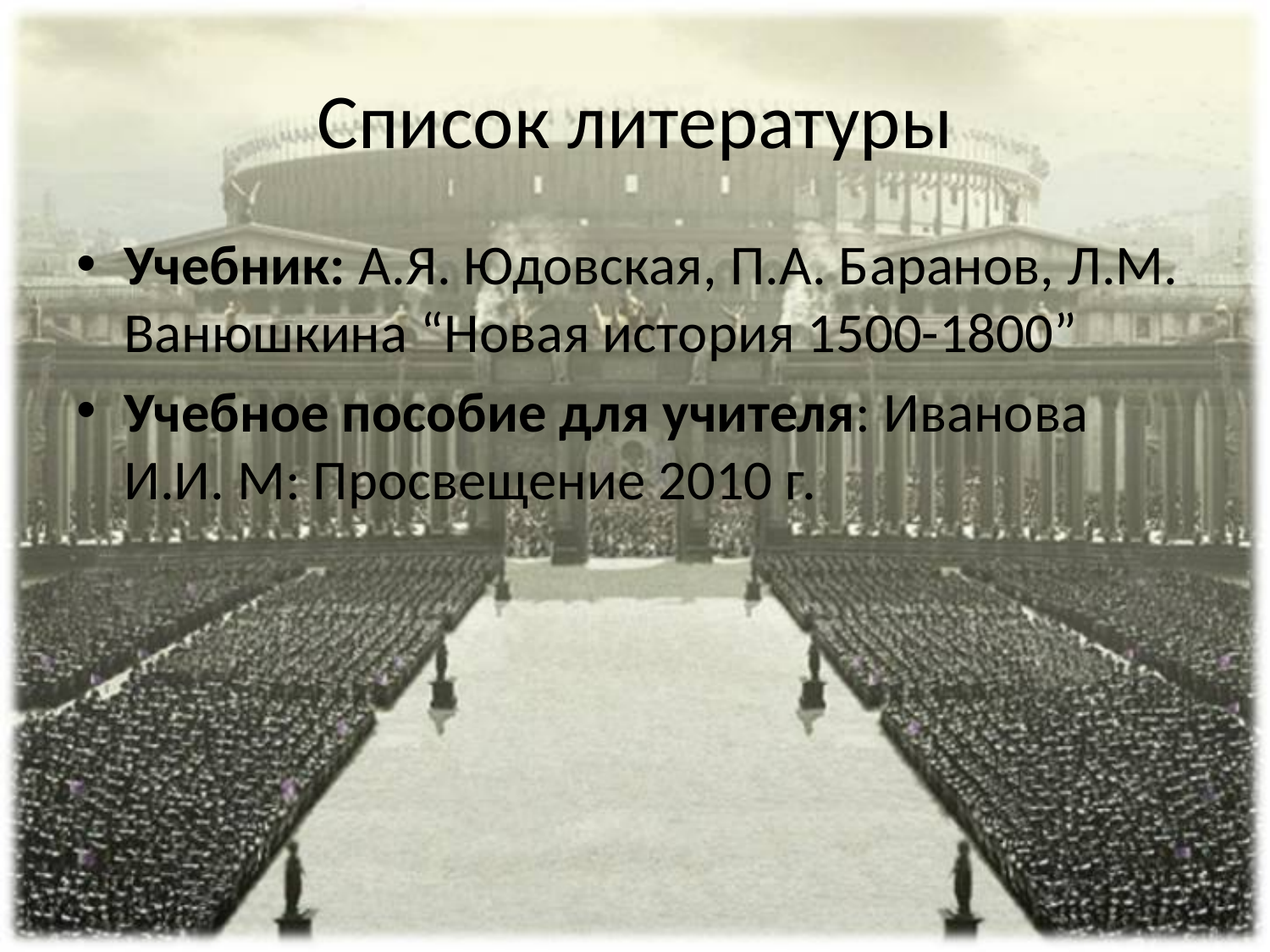

# Список литературы
Учебник: А.Я. Юдовская, П.А. Баранов, Л.М. Ванюшкина “Новая история 1500-1800”
Учебное пособие для учителя: Иванова И.И. М: Просвещение 2010 г.